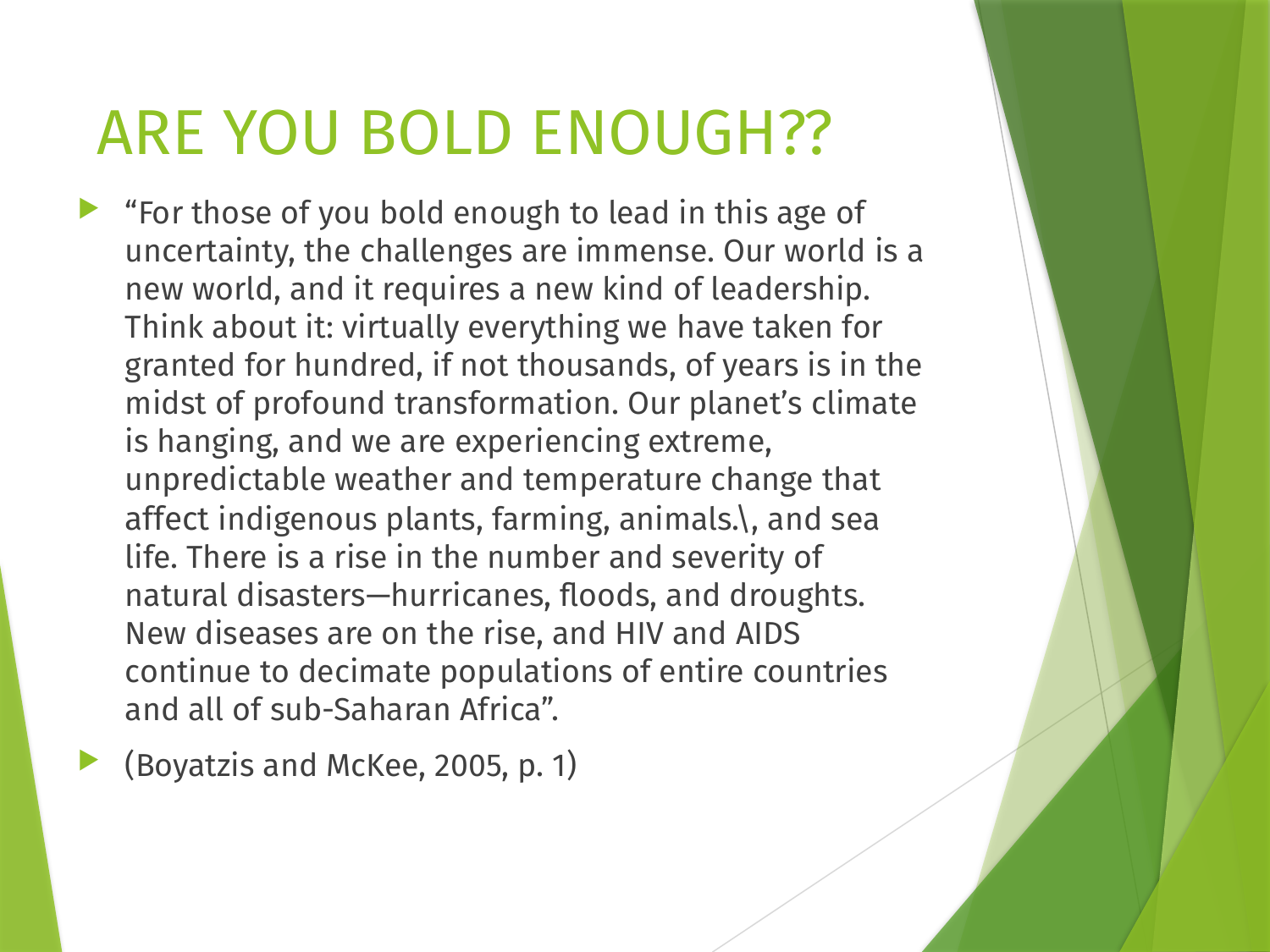

# ARE YOU BOLD ENOUGH??
“For those of you bold enough to lead in this age of uncertainty, the challenges are immense. Our world is a new world, and it requires a new kind of leadership. Think about it: virtually everything we have taken for granted for hundred, if not thousands, of years is in the midst of profound transformation. Our planet’s climate is hanging, and we are experiencing extreme, unpredictable weather and temperature change that affect indigenous plants, farming, animals.\, and sea life. There is a rise in the number and severity of natural disasters—hurricanes, floods, and droughts. New diseases are on the rise, and HIV and AIDS continue to decimate populations of entire countries and all of sub-Saharan Africa”.
(Boyatzis and McKee, 2005, p. 1)